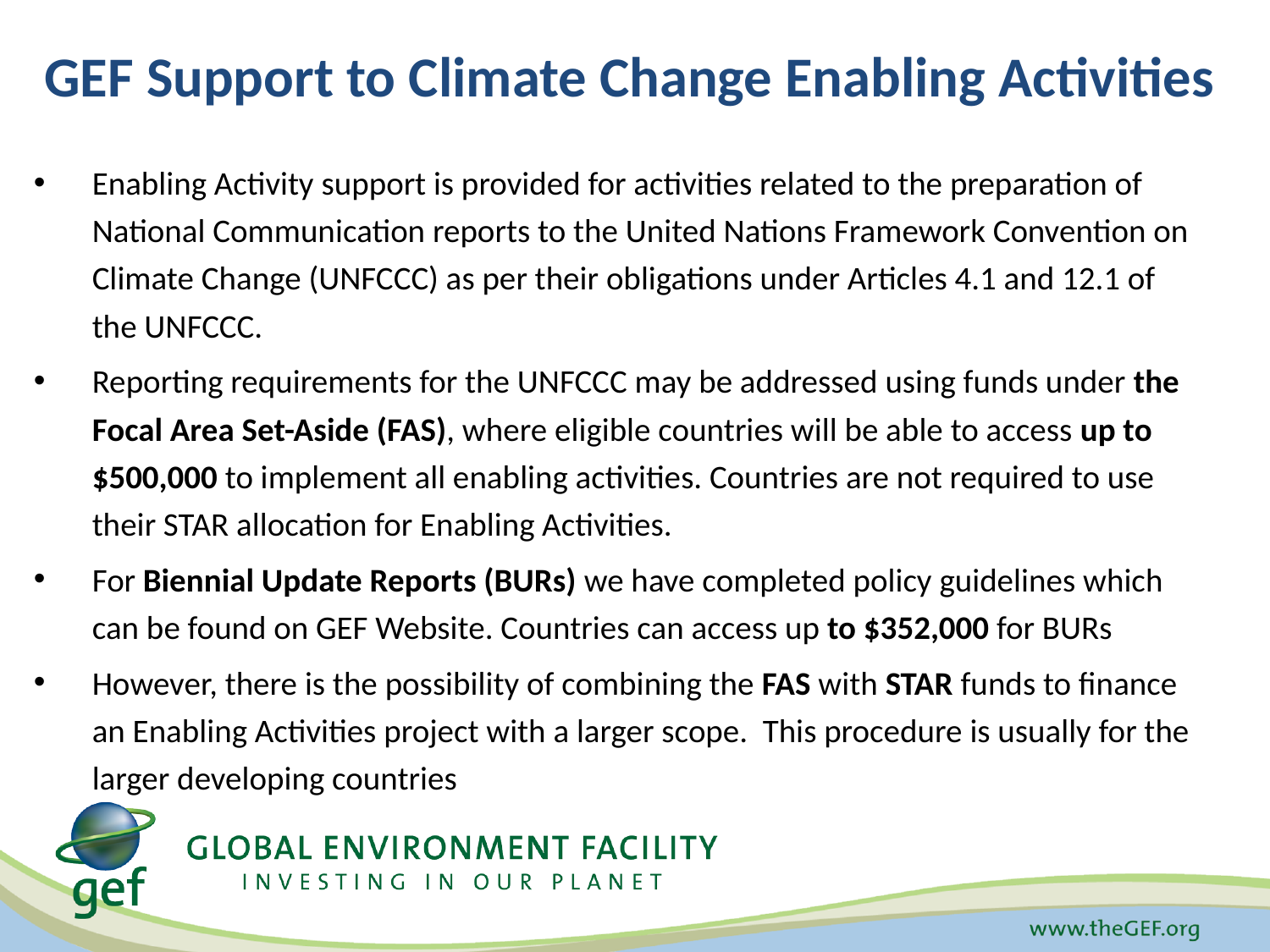

# GEF Support to Climate Change Enabling Activities
Enabling Activity support is provided for activities related to the preparation of National Communication reports to the United Nations Framework Convention on Climate Change (UNFCCC) as per their obligations under Articles 4.1 and 12.1 of the UNFCCC.
Reporting requirements for the UNFCCC may be addressed using funds under the Focal Area Set-Aside (FAS), where eligible countries will be able to access up to $500,000 to implement all enabling activities. Countries are not required to use their STAR allocation for Enabling Activities.
For Biennial Update Reports (BURs) we have completed policy guidelines which can be found on GEF Website. Countries can access up to $352,000 for BURs
However, there is the possibility of combining the FAS with STAR funds to finance an Enabling Activities project with a larger scope.  This procedure is usually for the larger developing countries